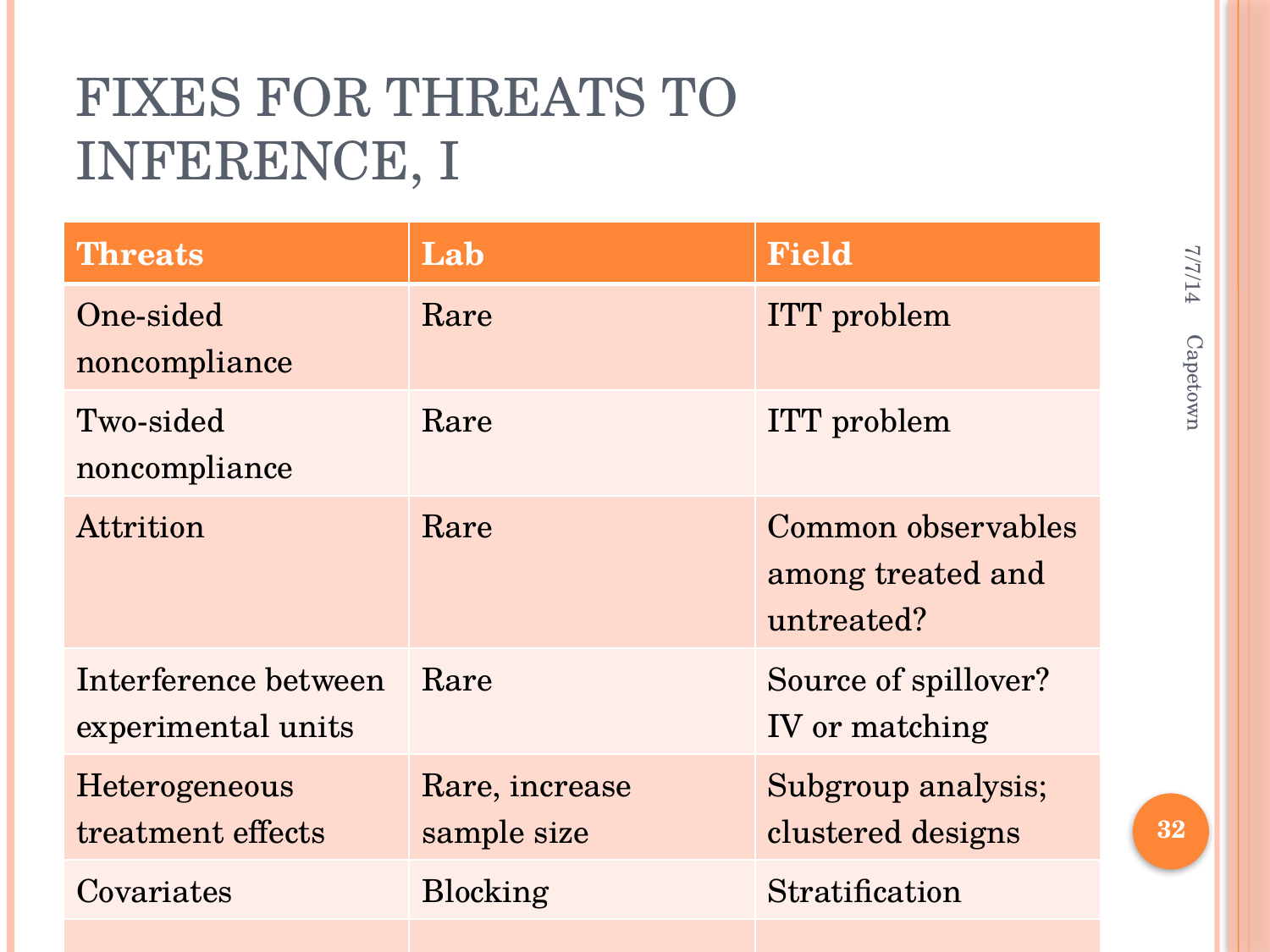

# Fixes for Threats to Inference, I
7/7/14
| Threats | Lab | Field |
| --- | --- | --- |
| One-sided noncompliance | Rare | ITT problem |
| Two-sided noncompliance | Rare | ITT problem |
| Attrition | Rare | Common observables among treated and untreated? |
| Interference between experimental units | Rare | Source of spillover? IV or matching |
| Heterogeneous treatment effects | Rare, increase sample size | Subgroup analysis; clustered designs |
| Covariates | Blocking | Stratification |
|  |  |  |
Capetown
32